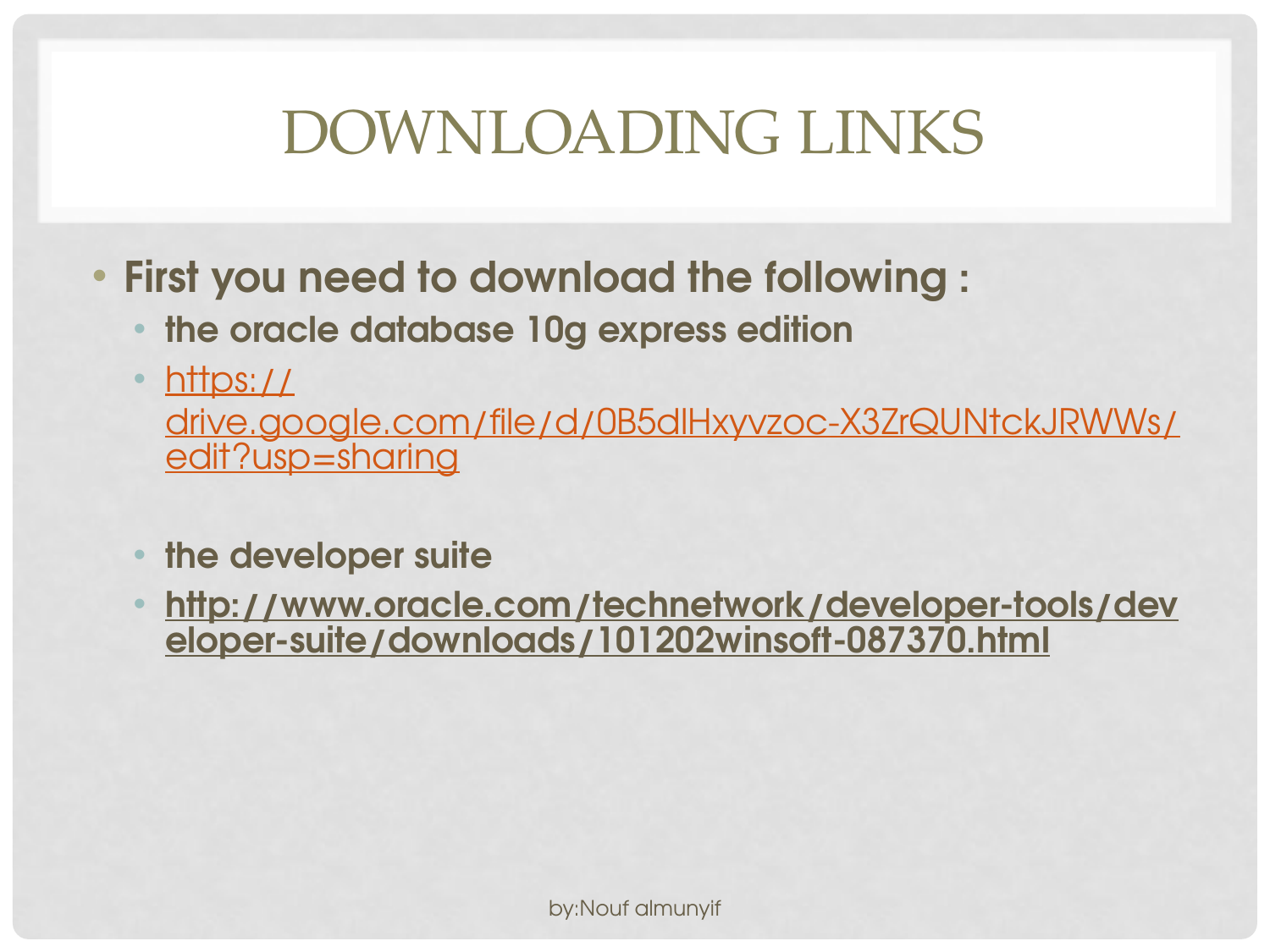

# Downloading links
First you need to download the following :
the oracle database 10g express edition
https://drive.google.com/file/d/0B5dlHxyvzoc-X3ZrQUNtckJRWWs/edit?usp=sharing

the developer suite
http://www.oracle.com/technetwork/developer-tools/developer-suite/downloads/101202winsoft-087370.html

by:Nouf almunyif